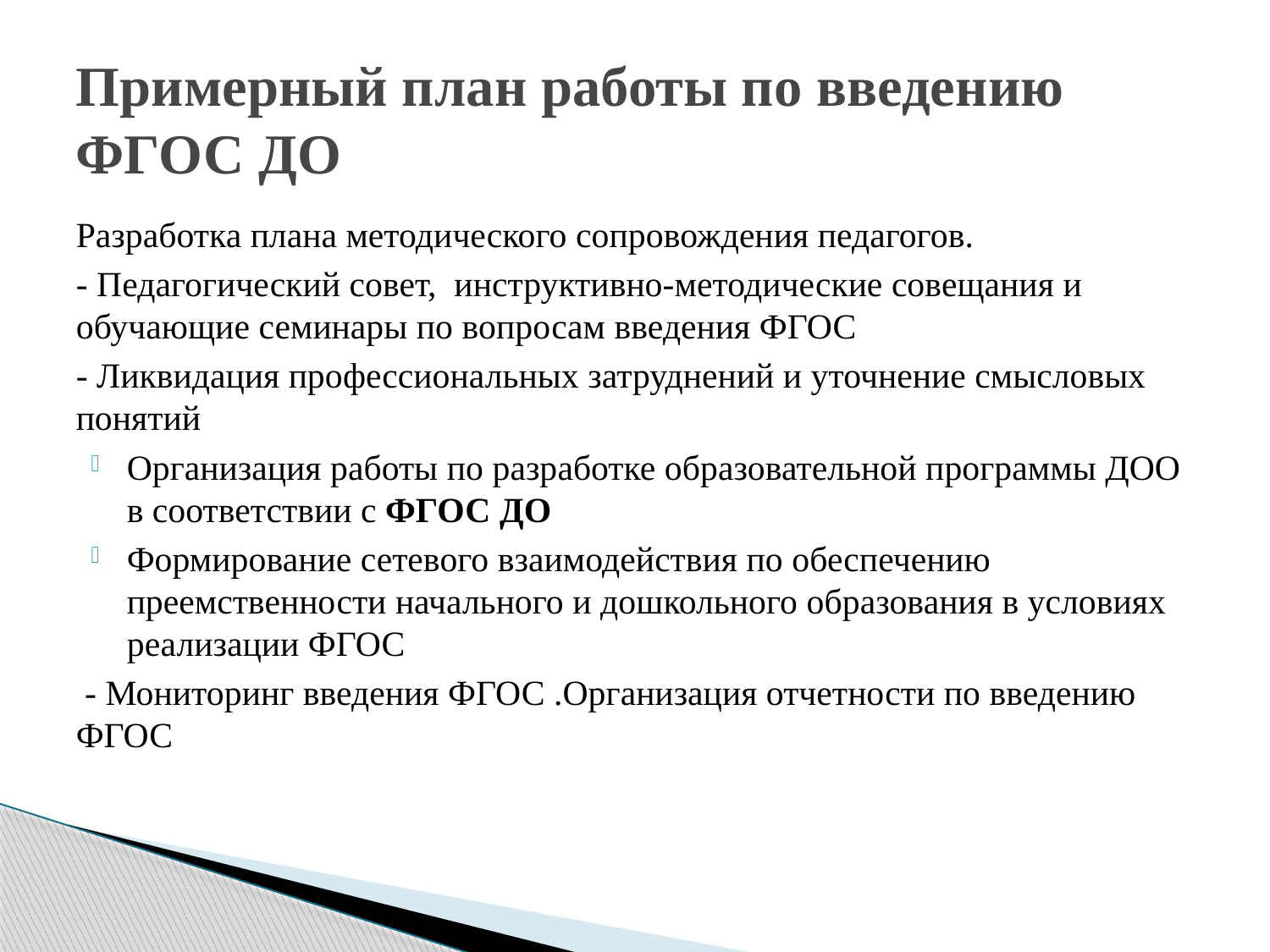

# Примерный план работы по введению ФГОС ДО
Разработка плана методического сопровождения педагогов.
- Педагогический совет,  инструктивно-методические совещания и обучающие семинары по вопросам введения ФГОС
- Ликвидация профессиональных затруднений и уточнение смысловых понятий
Организация работы по разработке образовательной программы ДОО в соответствии с ФГОС ДО
Формирование сетевого взаимодействия по обеспечению преемственности начального и дошкольного образования в условиях реализации ФГОС
 - Мониторинг введения ФГОС .Организация отчетности по введению ФГОС